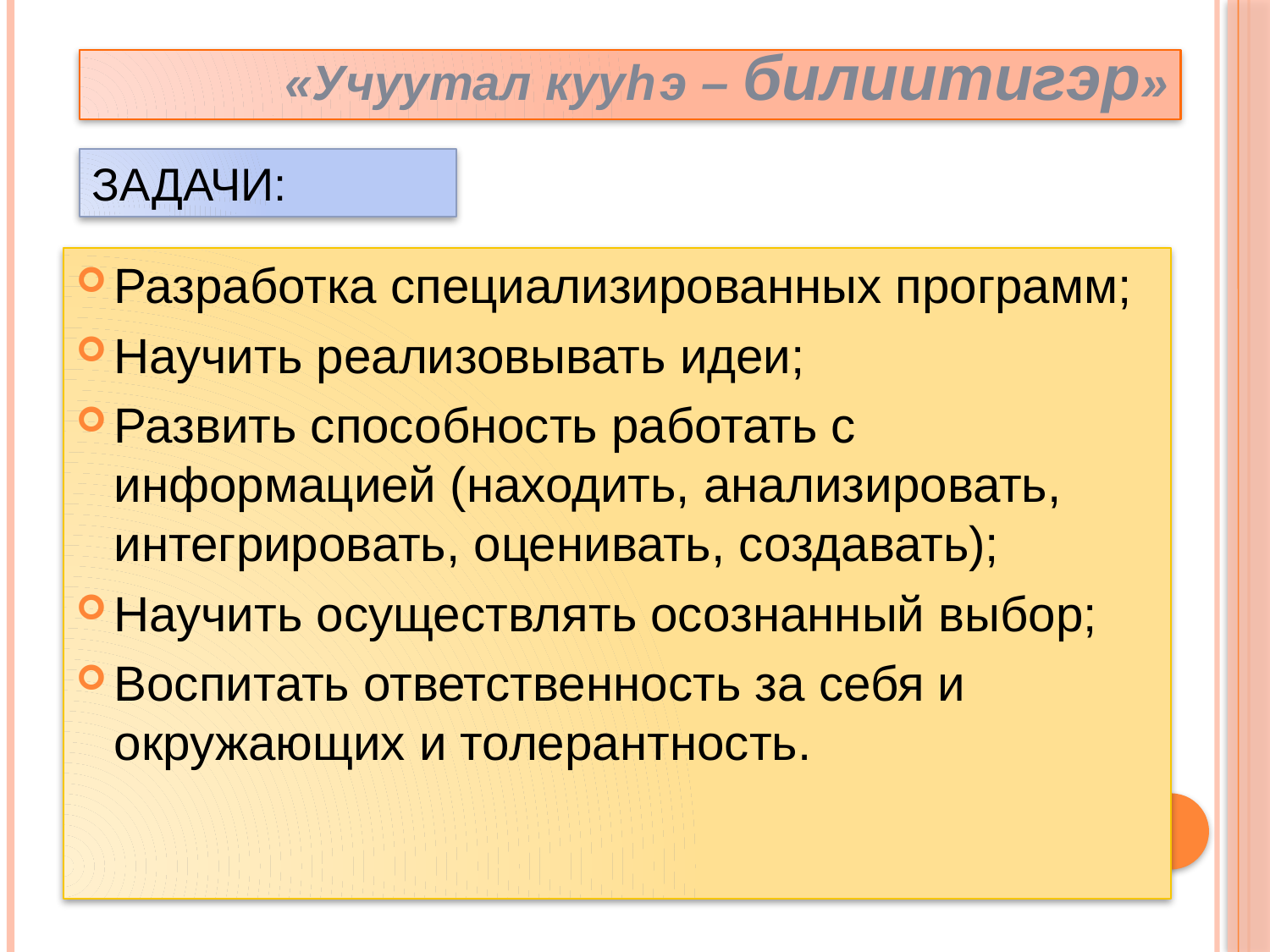

«Учуутал кууhэ – билиитигэр»
# Задачи:
Разработка специализированных программ;
Научить реализовывать идеи;
Развить способность работать с информацией (находить, анализировать, интегрировать, оценивать, создавать);
Научить осуществлять осознанный выбор;
Воспитать ответственность за себя и окружающих и толерантность.